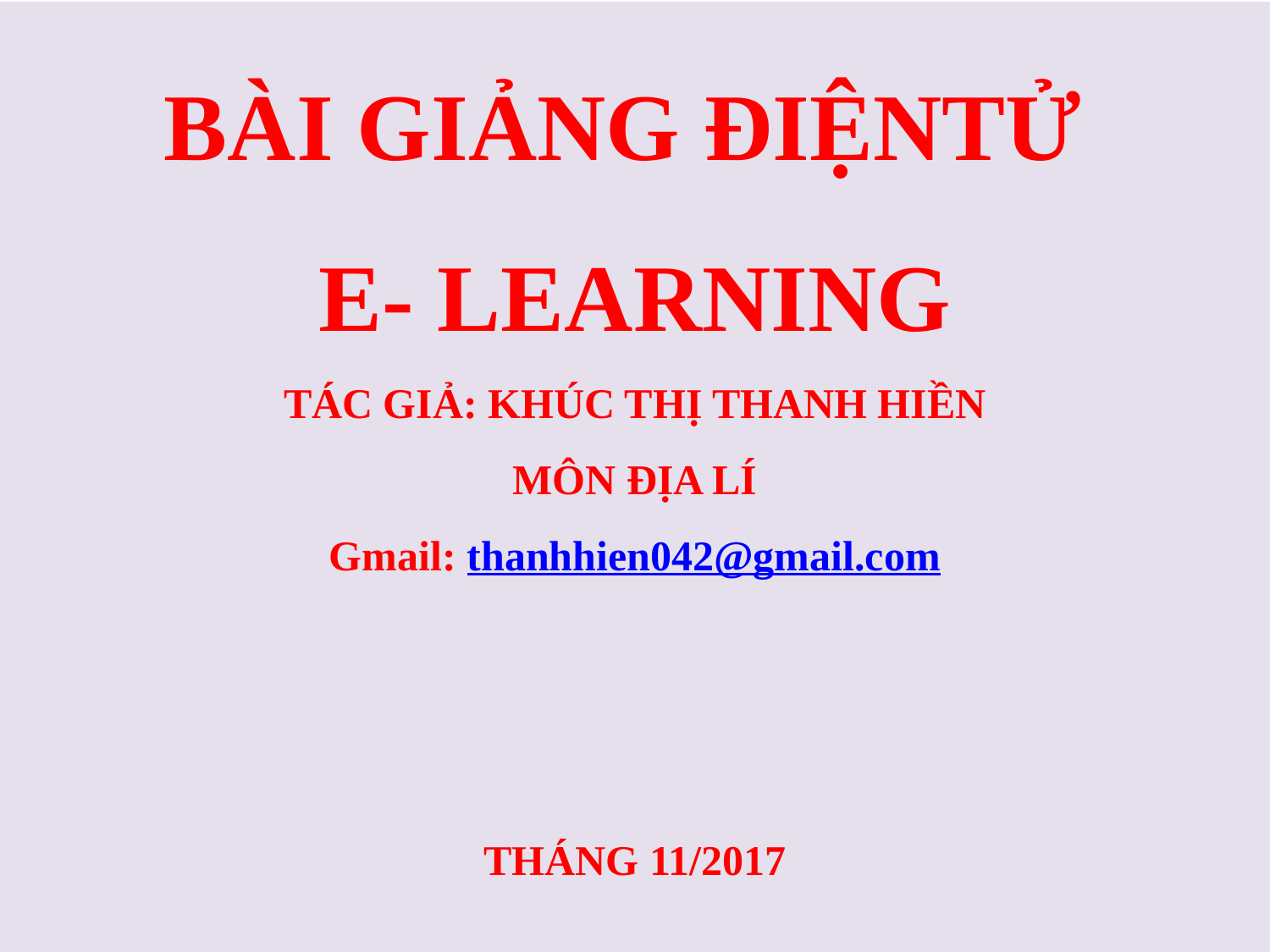

BÀI GIẢNG ĐIỆNTỬ
E- LEARNING
TÁC GIẢ: KHÚC THỊ THANH HIỀN
MÔN ĐỊA LÍ
Gmail: thanhhien042@gmail.com

THÁNG 11/2017

#